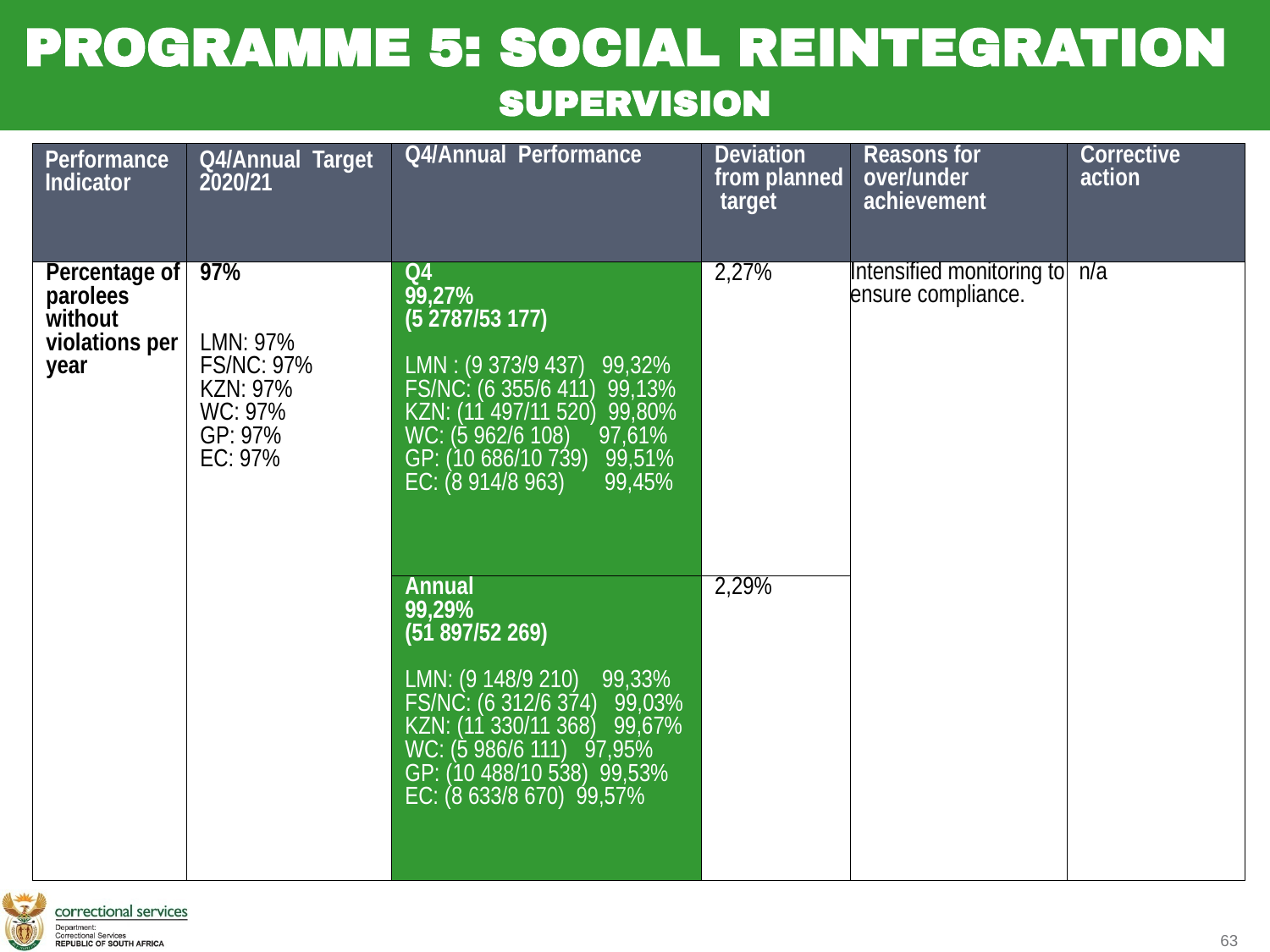

PROGRAMME 5: SOCIAL REINTEGRATION
SUPERVISION
| Performance Indicator | Q4/Annual Target 2020/21 | Q4/Annual Performance | Deviation from planned target | Reasons for over/under achievement | Corrective action |
| --- | --- | --- | --- | --- | --- |
| Percentage of parolees without violations per year | 97% LMN: 97% FS/NC: 97% KZN: 97% WC: 97% GP: 97% EC: 97% | Q4 99,27% (5 2787/53 177) LMN : (9 373/9 437) 99,32% FS/NC: (6 355/6 411) 99,13% KZN: (11 497/11 520) 99,80% WC: (5 962/6 108) 97,61% GP: (10 686/10 739) 99,51% EC: (8 914/8 963) 99,45% | 2,27% | Intensified monitoring to ensure compliance. | n/a |
|  |  | Annual 99,29% (51 897/52 269) LMN: (9 148/9 210) 99,33% FS/NC: (6 312/6 374) 99,03% KZN: (11 330/11 368) 99,67% WC: (5 986/6 111) 97,95% GP: (10 488/10 538) 99,53% EC: (8 633/8 670) 99,57% | 2,29% |  |  |